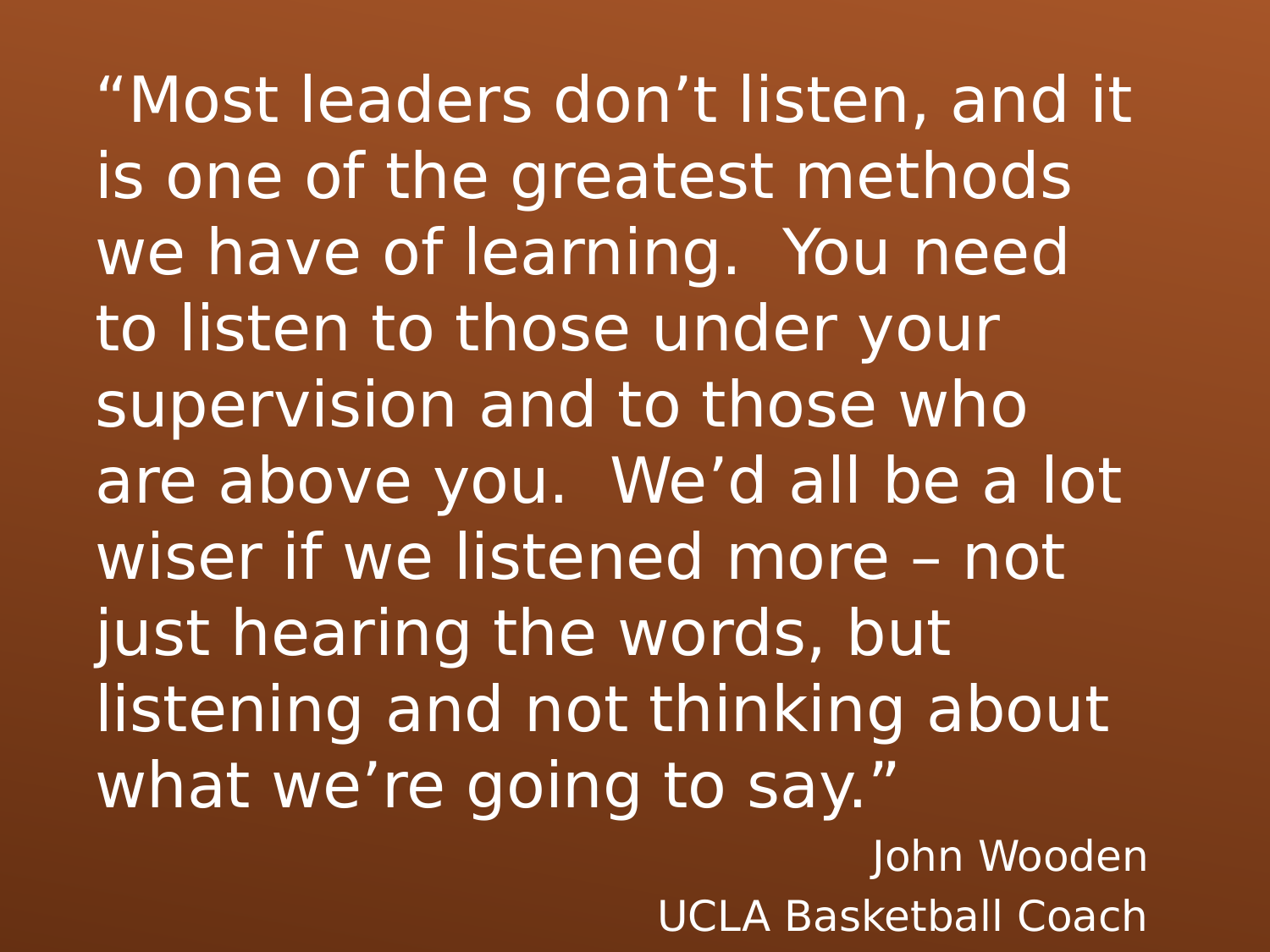

“Most leaders don’t listen, and it is one of the greatest methods we have of learning.  You need to listen to those under your supervision and to those who are above you.  We’d all be a lot wiser if we listened more – not just hearing the words, but listening and not thinking about what we’re going to say.”
John Wooden
UCLA Basketball Coach